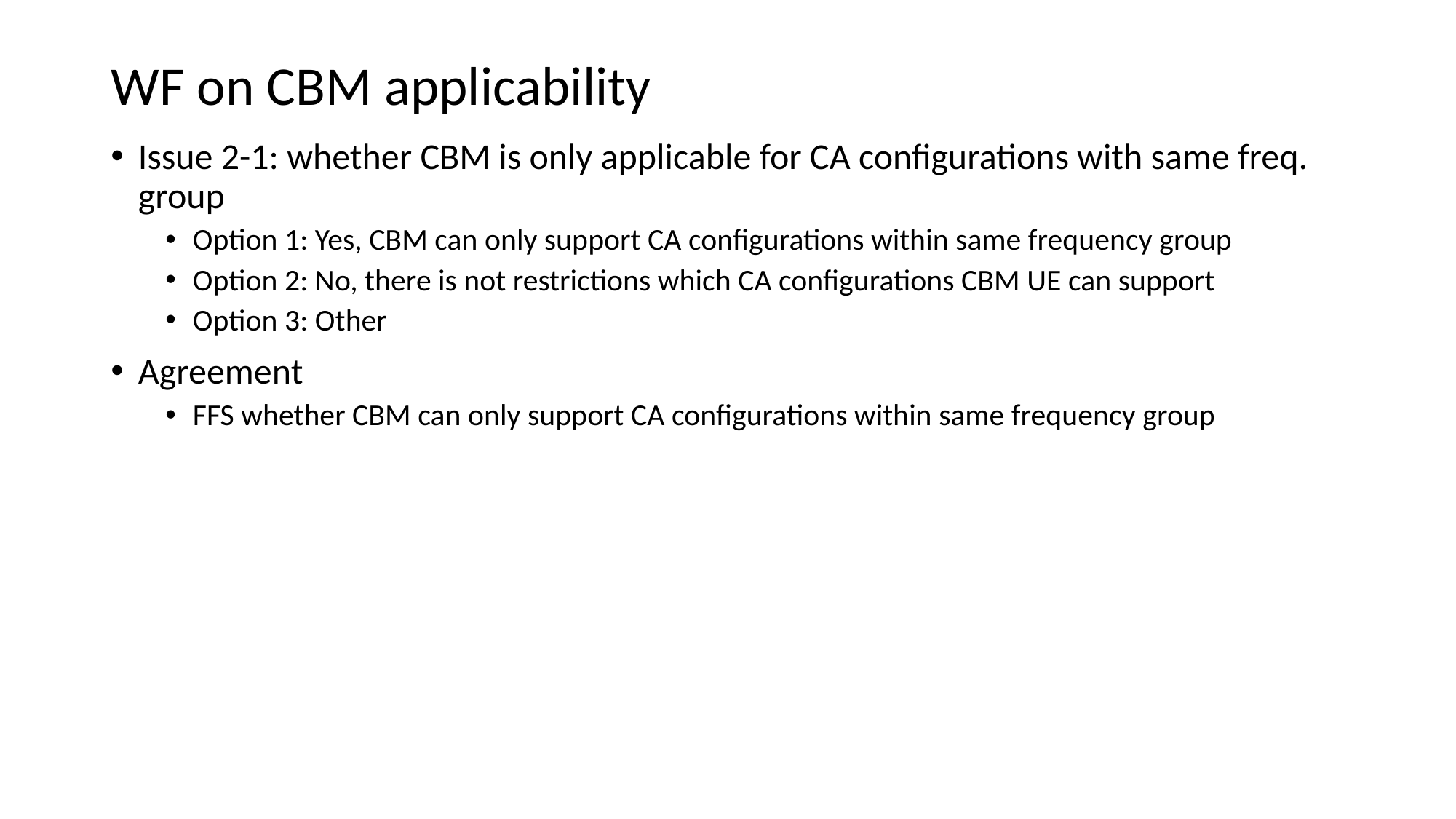

# WF on CBM applicability
Issue 2-1: whether CBM is only applicable for CA configurations with same freq. group
Option 1: Yes, CBM can only support CA configurations within same frequency group
Option 2: No, there is not restrictions which CA configurations CBM UE can support
Option 3: Other
Agreement
FFS whether CBM can only support CA configurations within same frequency group